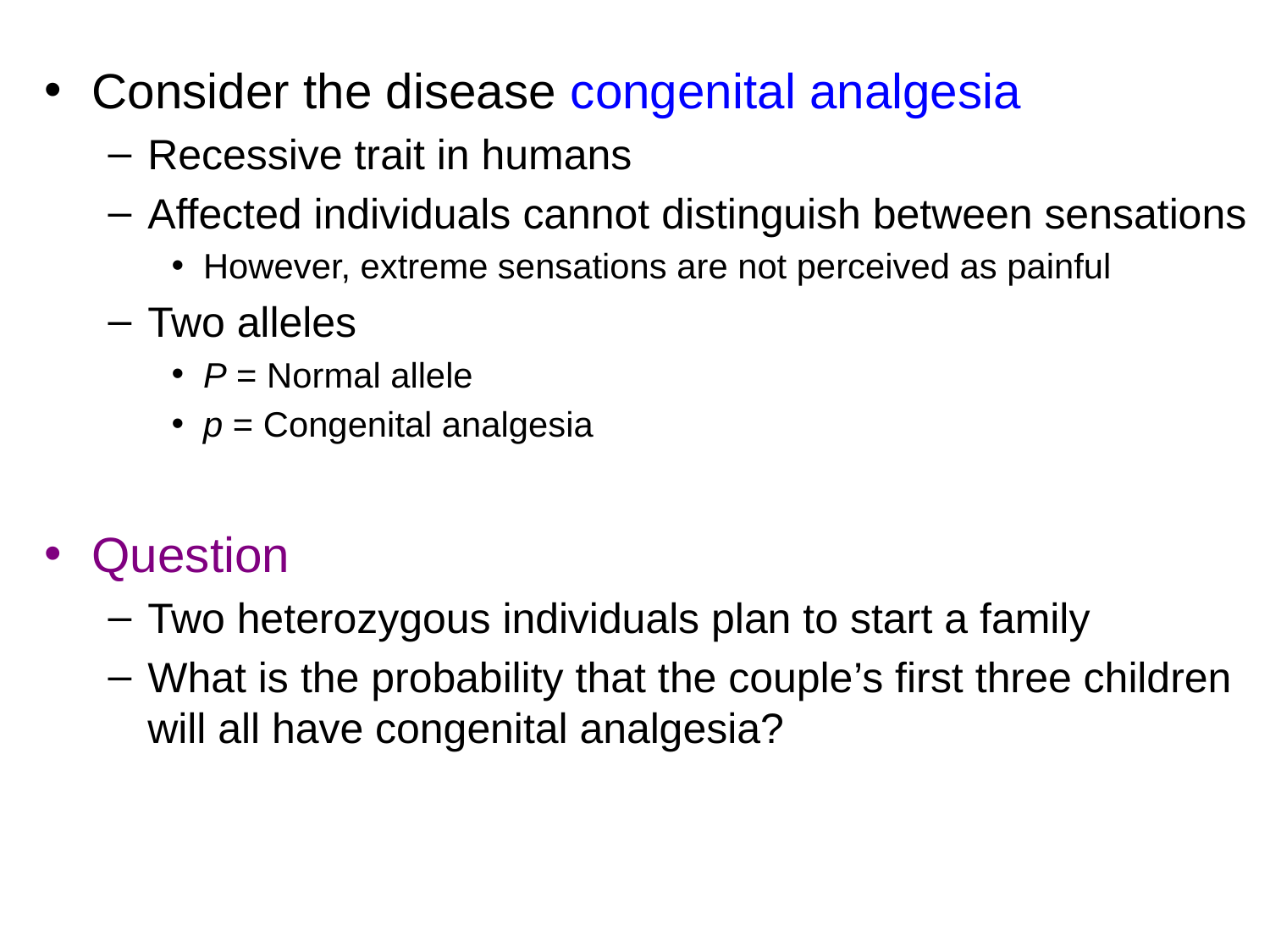

Consider the disease congenital analgesia
Recessive trait in humans
Affected individuals cannot distinguish between sensations
However, extreme sensations are not perceived as painful
Two alleles
P = Normal allele
p = Congenital analgesia

Question
Two heterozygous individuals plan to start a family
What is the probability that the couple’s first three children will all have congenital analgesia?